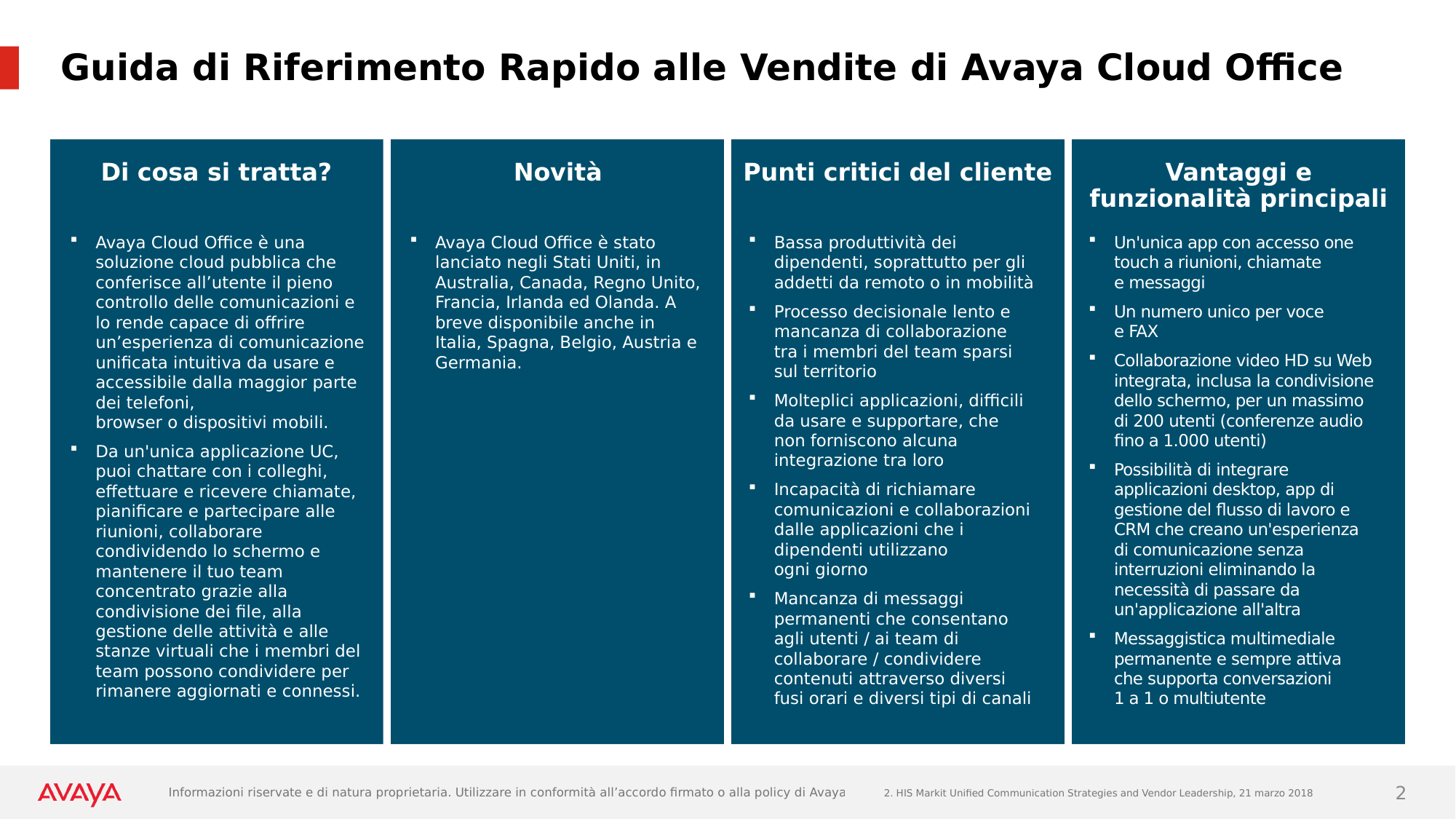

Guida di Riferimento Rapido alle Vendite di Avaya Cloud Office

Di cosa si tratta?
Novità
Punti critici del cliente
Vantaggi e funzionalità principali
Avaya Cloud Office è una soluzione cloud pubblica che conferisce all’utente il pieno controllo delle comunicazioni e lo rende capace di offrire un’esperienza di comunicazione unificata intuitiva da usare e accessibile dalla maggior parte dei telefoni,
browser o dispositivi mobili.
Da un'unica applicazione UC, puoi chattare con i colleghi, effettuare e ricevere chiamate, pianificare e partecipare alle riunioni, collaborare condividendo lo schermo e mantenere il tuo team concentrato grazie alla condivisione dei file, alla gestione delle attività e alle stanze virtuali che i membri del team possono condividere per rimanere aggiornati e connessi.
Avaya Cloud Office è stato lanciato negli Stati Uniti, in Australia, Canada, Regno Unito, Francia, Irlanda ed Olanda. A breve disponibile anche in Italia, Spagna, Belgio, Austria e Germania.
Bassa produttività dei dipendenti, soprattutto per gli addetti da remoto o in mobilità
Processo decisionale lento e mancanza di collaborazione
tra i membri del team sparsi sul territorio
Molteplici applicazioni, difficili da usare e supportare, che
non forniscono alcuna integrazione tra loro
Incapacità di richiamare comunicazioni e collaborazioni dalle applicazioni che i dipendenti utilizzano
ogni giorno
Mancanza di messaggi permanenti che consentano agli utenti / ai team di collaborare / condividere contenuti attraverso diversi fusi orari e diversi tipi di canali
Un'unica app con accesso one touch a riunioni, chiamate
e messaggi
Un numero unico per voce
e FAX
Collaborazione video HD su Web integrata, inclusa la condivisione dello schermo, per un massimo di 200 utenti (conferenze audio fino a 1.000 utenti)
Possibilità di integrare applicazioni desktop, app di gestione del flusso di lavoro e CRM che creano un'esperienza
di comunicazione senza interruzioni eliminando la necessità di passare da un'applicazione all'altra
Messaggistica multimediale permanente e sempre attiva
che supporta conversazioni
1 a 1 o multiutente

2. HIS Markit Unified Communication Strategies and Vendor Leadership, 21 marzo 2018